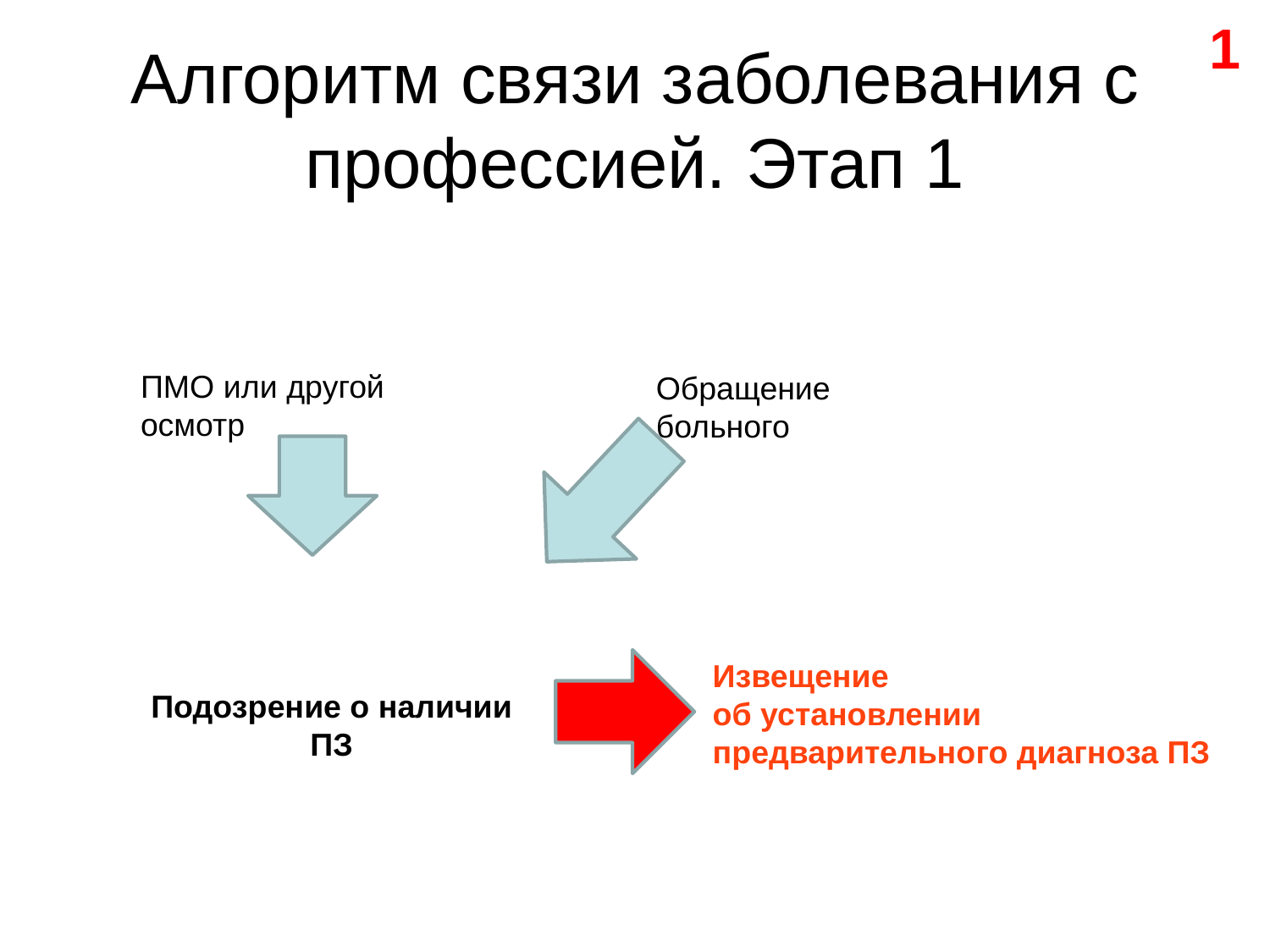

1
Алгоритм связи заболевания с профессией. Этап 1
ПМО или другой осмотр
Обращение больного

Извещение
об установлении
предварительного диагноза ПЗ
Подозрение о наличии ПЗ